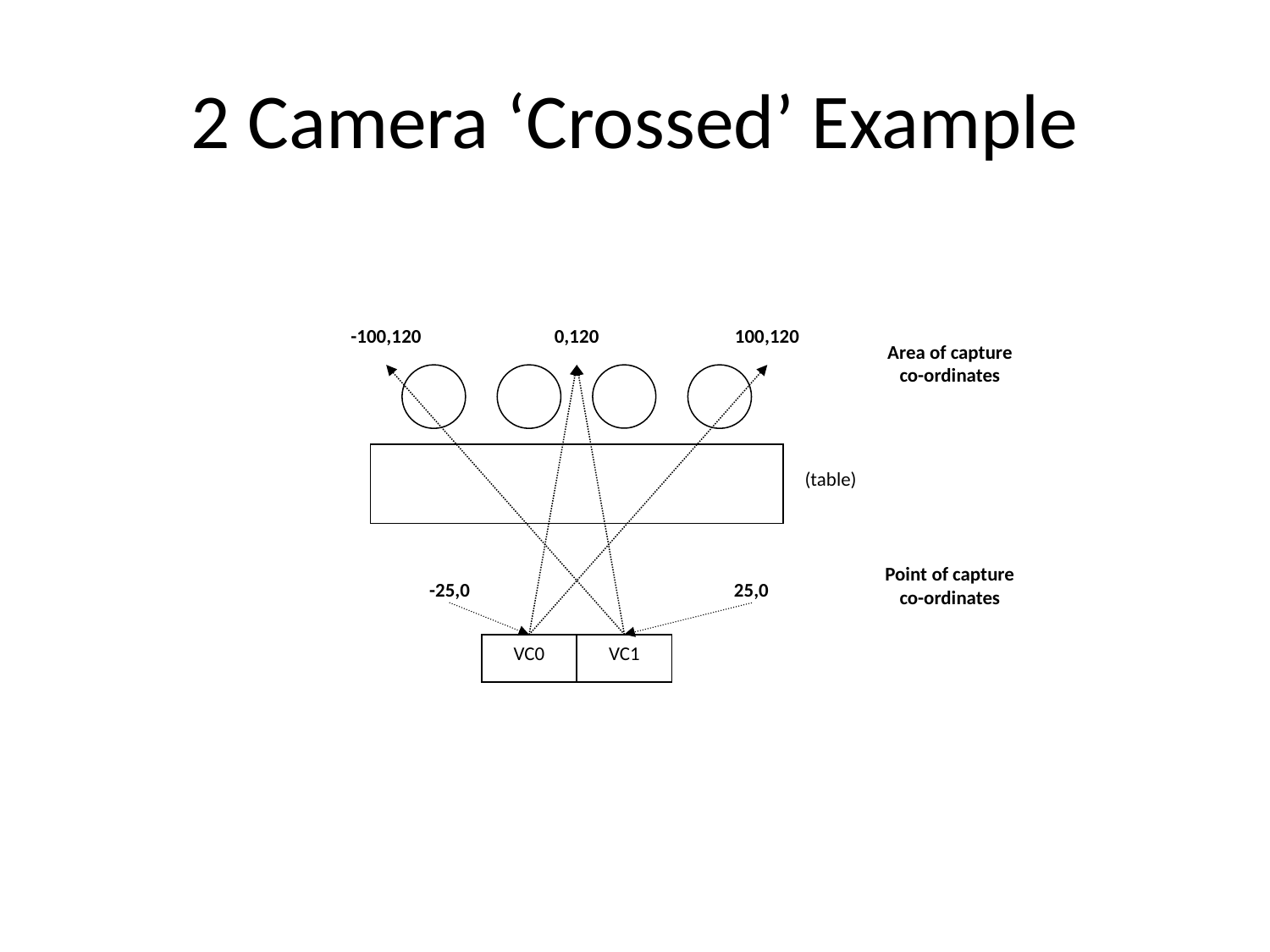

# 2 Camera ‘Crossed’ Example

-100,120
0,120
100,120
Area of capture co-ordinates

(table)
Point of capture co-ordinates
-25,0
25,0

VC1
VC0